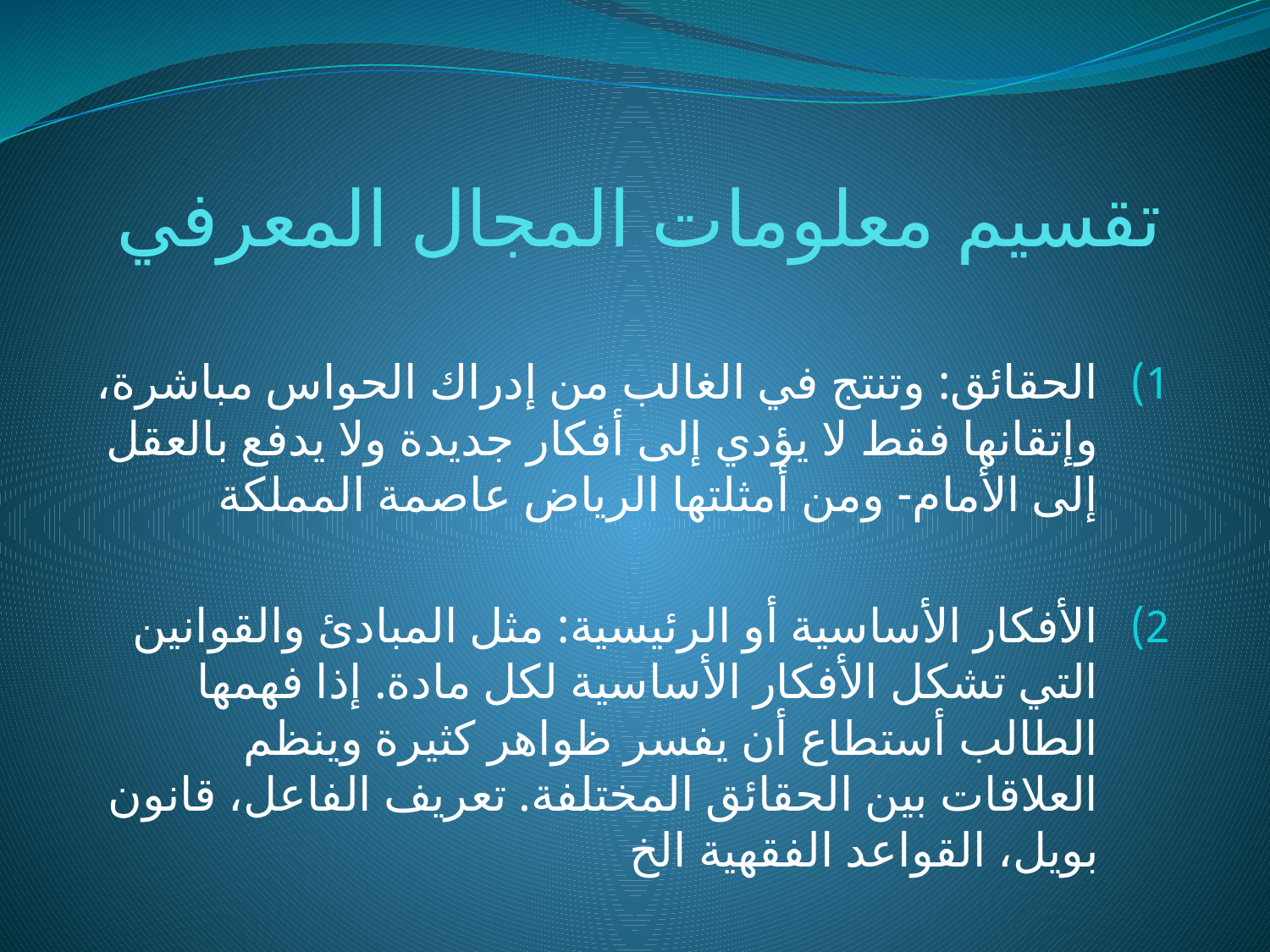

# تقسيم معلومات المجال المعرفي
الحقائق: وتنتج في الغالب من إدراك الحواس مباشرة، وإتقانها فقط لا يؤدي إلى أفكار جديدة ولا يدفع بالعقل إلى الأمام- ومن أمثلتها الرياض عاصمة المملكة

الأفكار الأساسية أو الرئيسية: مثل المبادئ والقوانين التي تشكل الأفكار الأساسية لكل مادة. إذا فهمها الطالب أستطاع أن يفسر ظواهر كثيرة وينظم العلاقات بين الحقائق المختلفة. تعريف الفاعل، قانون بويل، القواعد الفقهية الخ